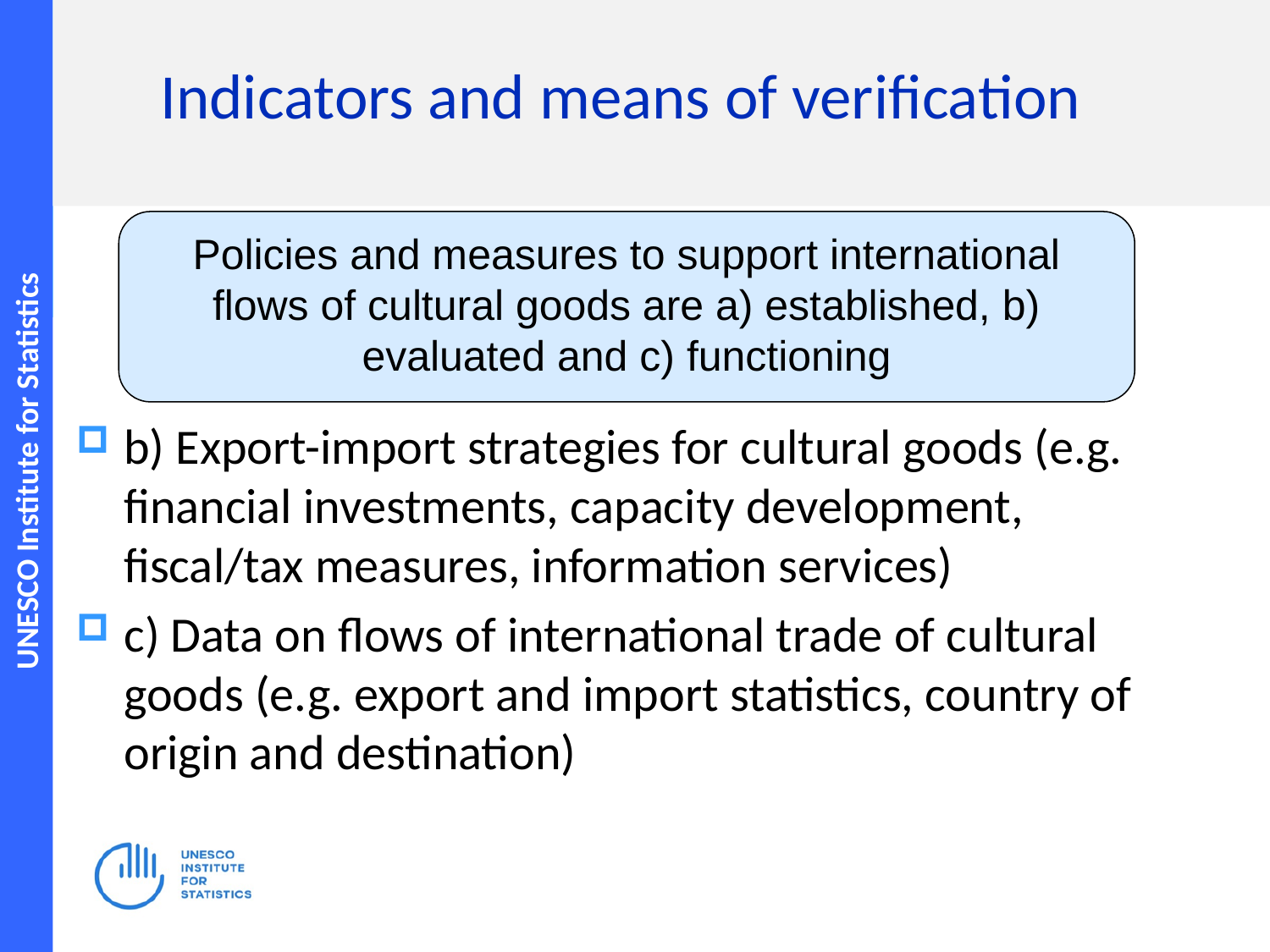

# Indicators and means of verification

b) Export-import strategies for cultural goods (e.g. financial investments, capacity development, fiscal/tax measures, information services)
c) Data on flows of international trade of cultural goods (e.g. export and import statistics, country of origin and destination)

Policies and measures to support international flows of cultural goods are a) established, b) evaluated and c) functioning